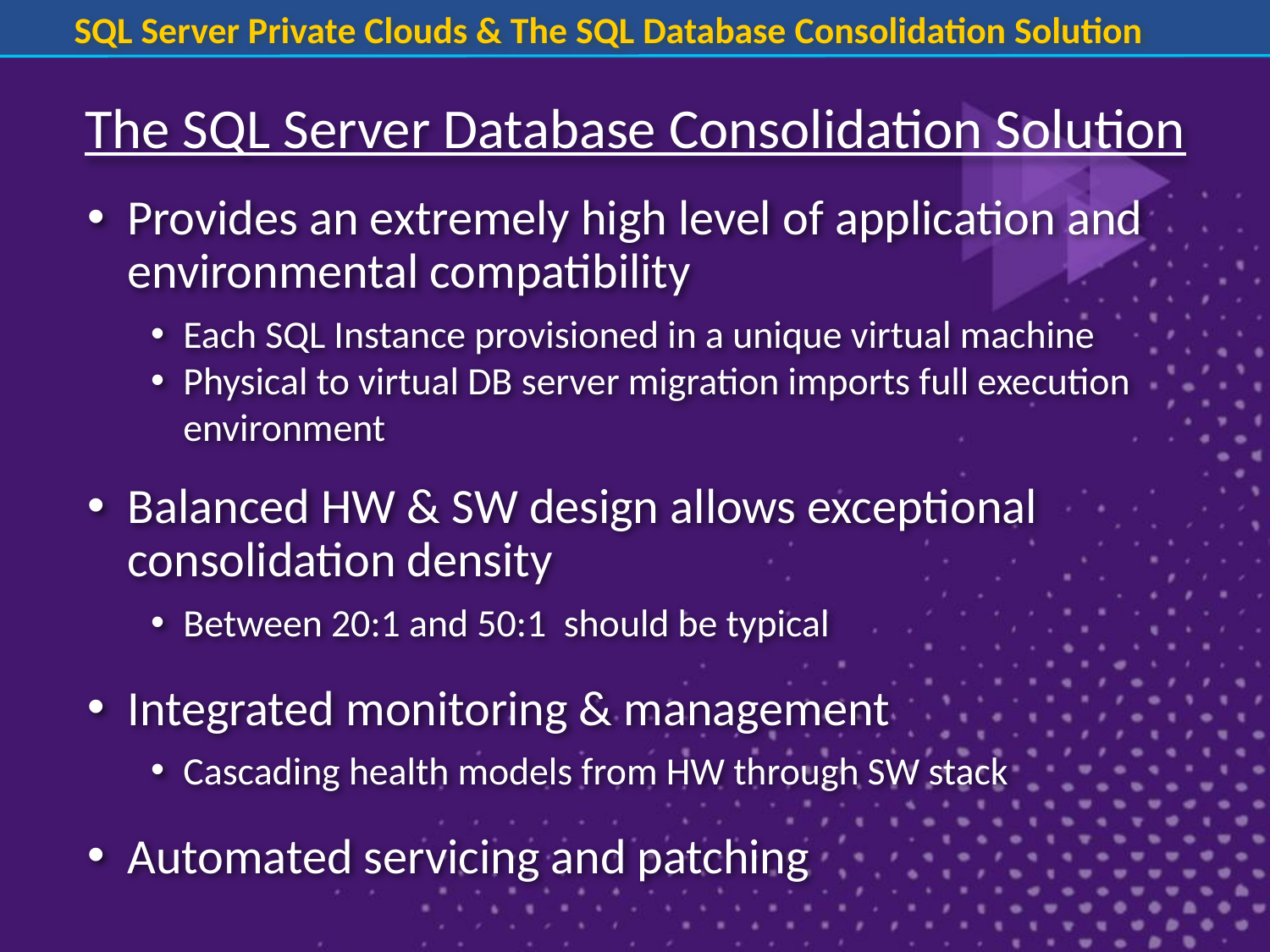

SQL Server Private Clouds & The SQL Database Consolidation Solution
The SQL Server Database Consolidation Solution
Provides an extremely high level of application and environmental compatibility
Each SQL Instance provisioned in a unique virtual machine
Physical to virtual DB server migration imports full execution environment
Balanced HW & SW design allows exceptional consolidation density
Between 20:1 and 50:1  should be typical
Integrated monitoring & management
Cascading health models from HW through SW stack
Automated servicing and patching